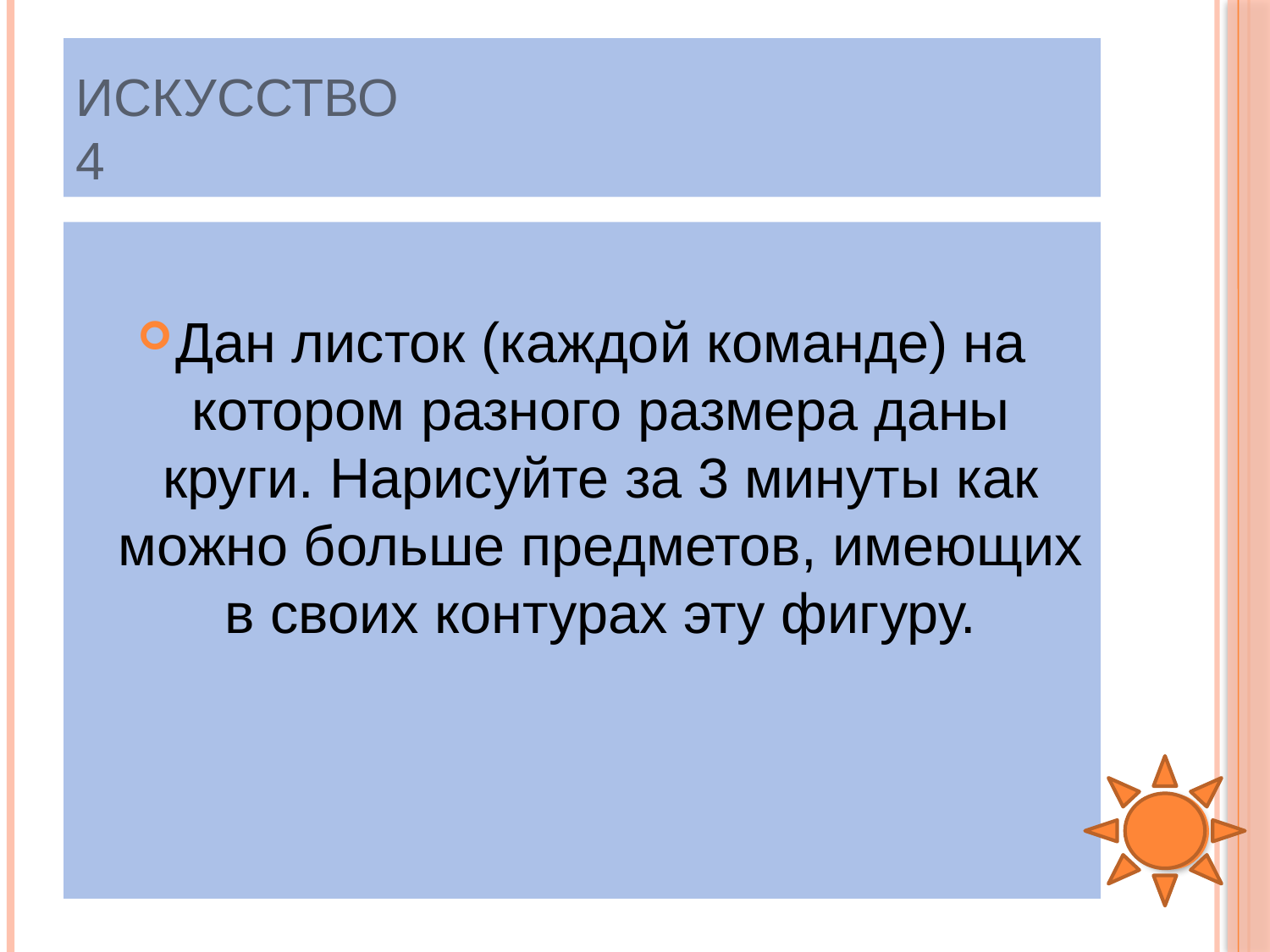

# Искусство                                              4

Дан листок (каждой команде) на котором разного размера даны круги. Нарисуйте за 3 минуты как можно больше предметов, имеющих в своих контурах эту фигуру.